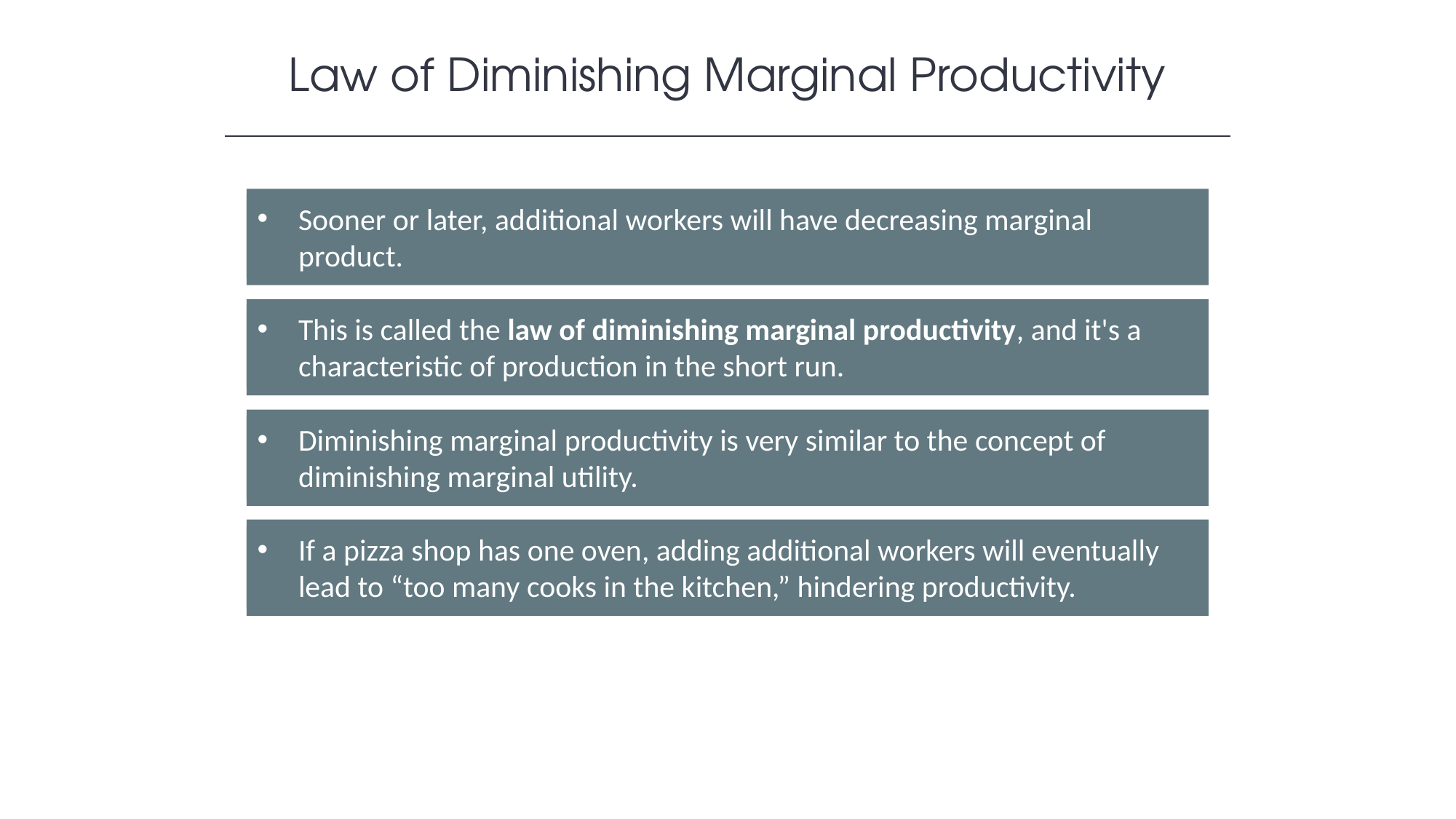

Law of Diminishing Marginal Productivity

Sooner or later, additional workers will have decreasing marginal product.

This is called the law of diminishing marginal productivity, and it's a characteristic of production in the short run.

Diminishing marginal productivity is very similar to the concept of diminishing marginal utility.

If a pizza shop has one oven, adding additional workers will eventually lead to “too many cooks in the kitchen,” hindering productivity.